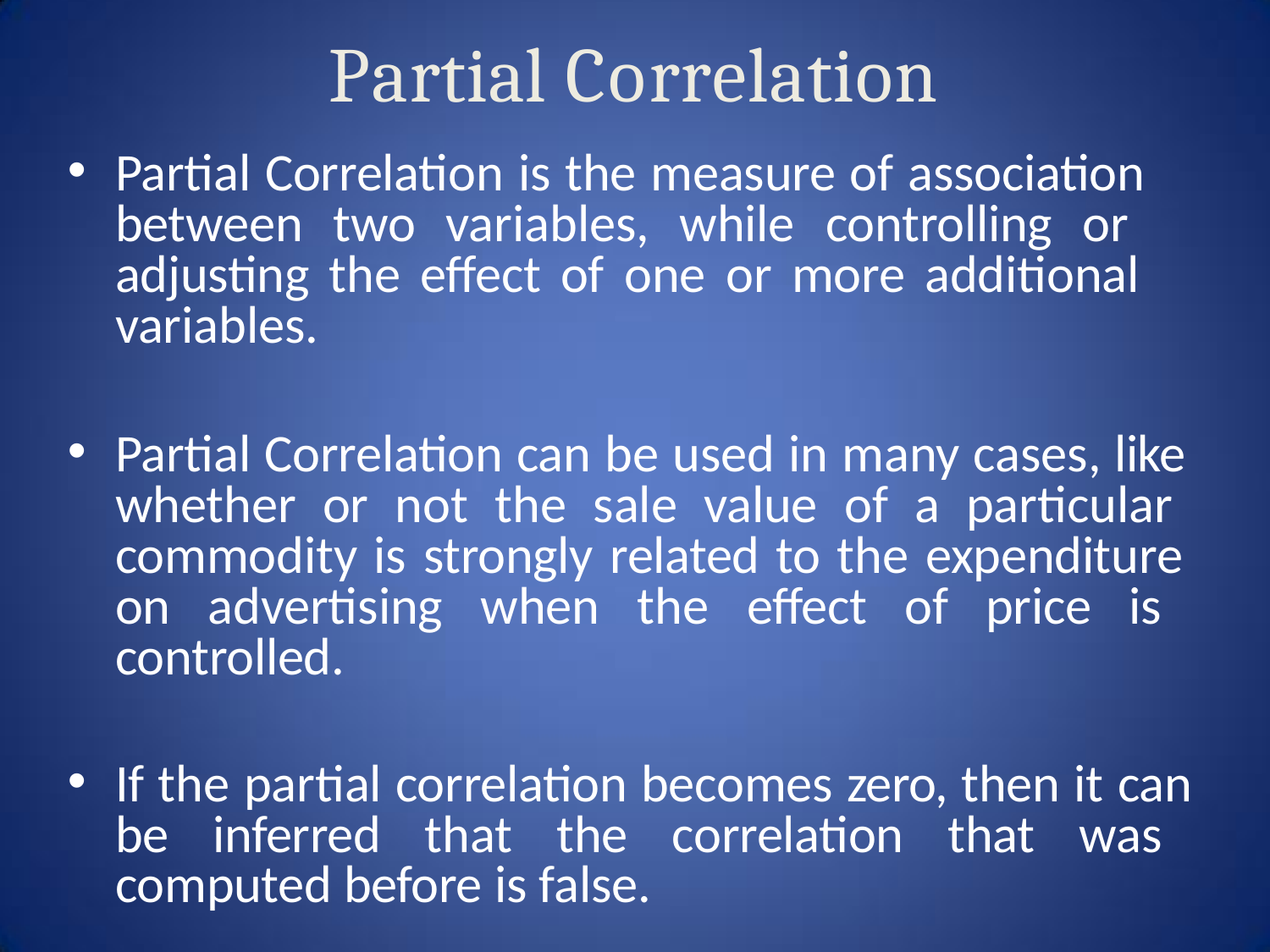

# Partial Correlation
Partial Correlation is the measure of association  between two variables, while controlling or  adjusting the effect of one or more additional  variables.

Partial Correlation can be used in many cases, like  whether or not the sale value of a particular  commodity is strongly related to the expenditure  on advertising when the effect of price is  controlled.

If the partial correlation becomes zero, then it can  be inferred that the correlation that was  computed before is false.